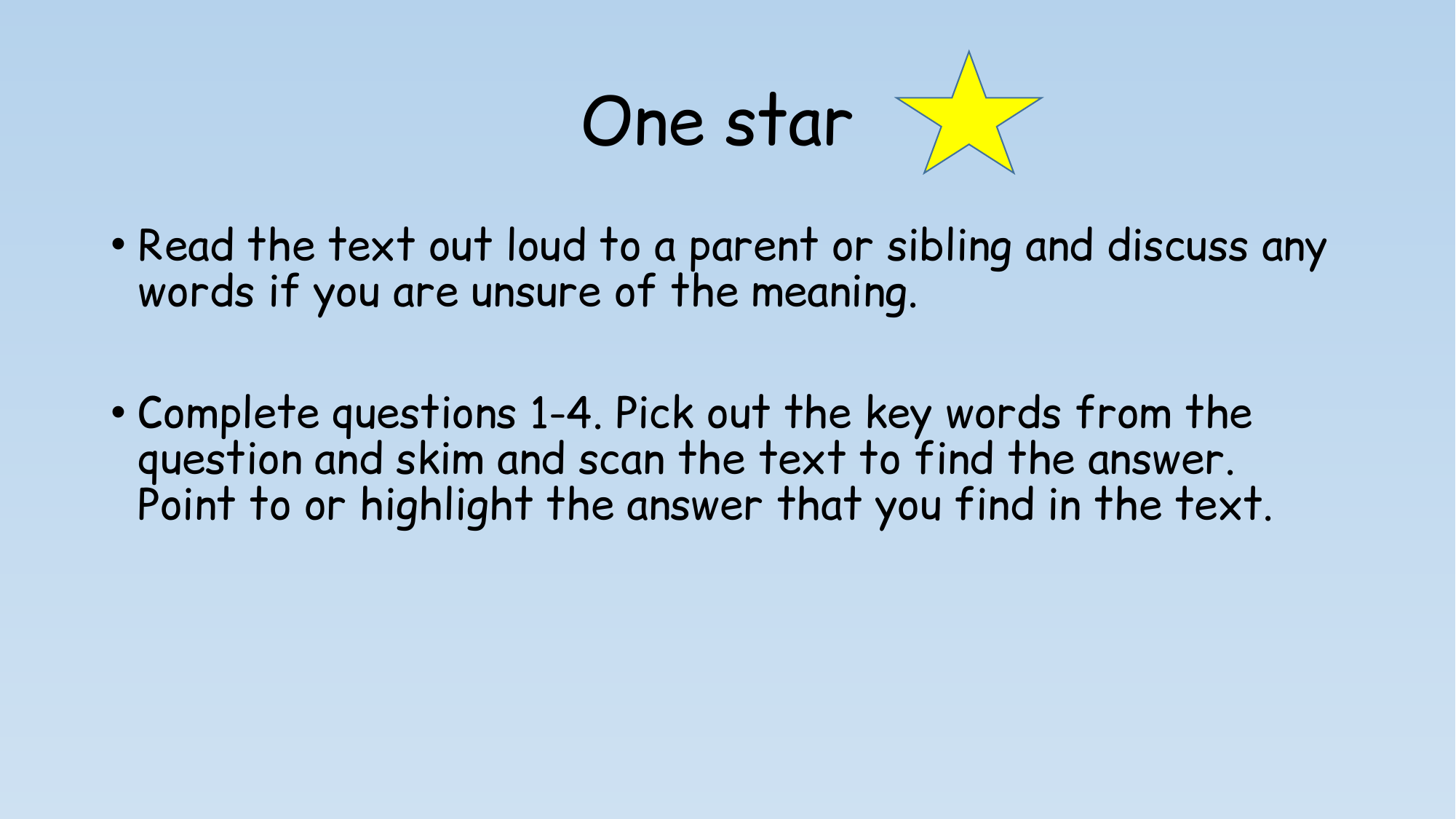

# One star

Read the text out loud to a parent or sibling and discuss any words if you are unsure of the meaning.

Complete questions 1-4. Pick out the key words from the question and skim and scan the text to find the answer. Point to or highlight the answer that you find in the text.